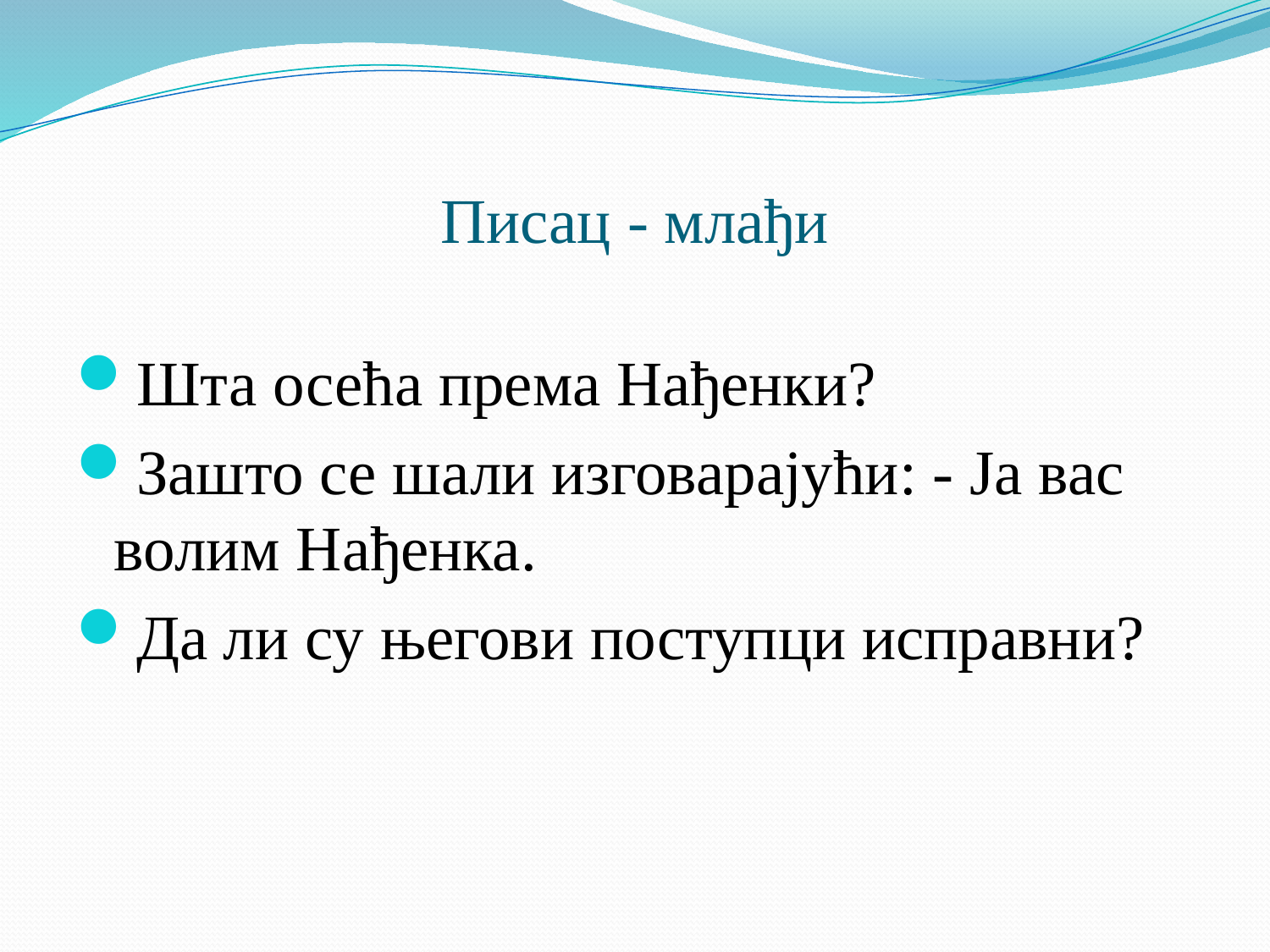

# Писац - млађи

Шта осећа према Нађенки?
Зашто се шали изговарајући: - Ја вас волим Нађенка.
Да ли су његови поступци исправни?